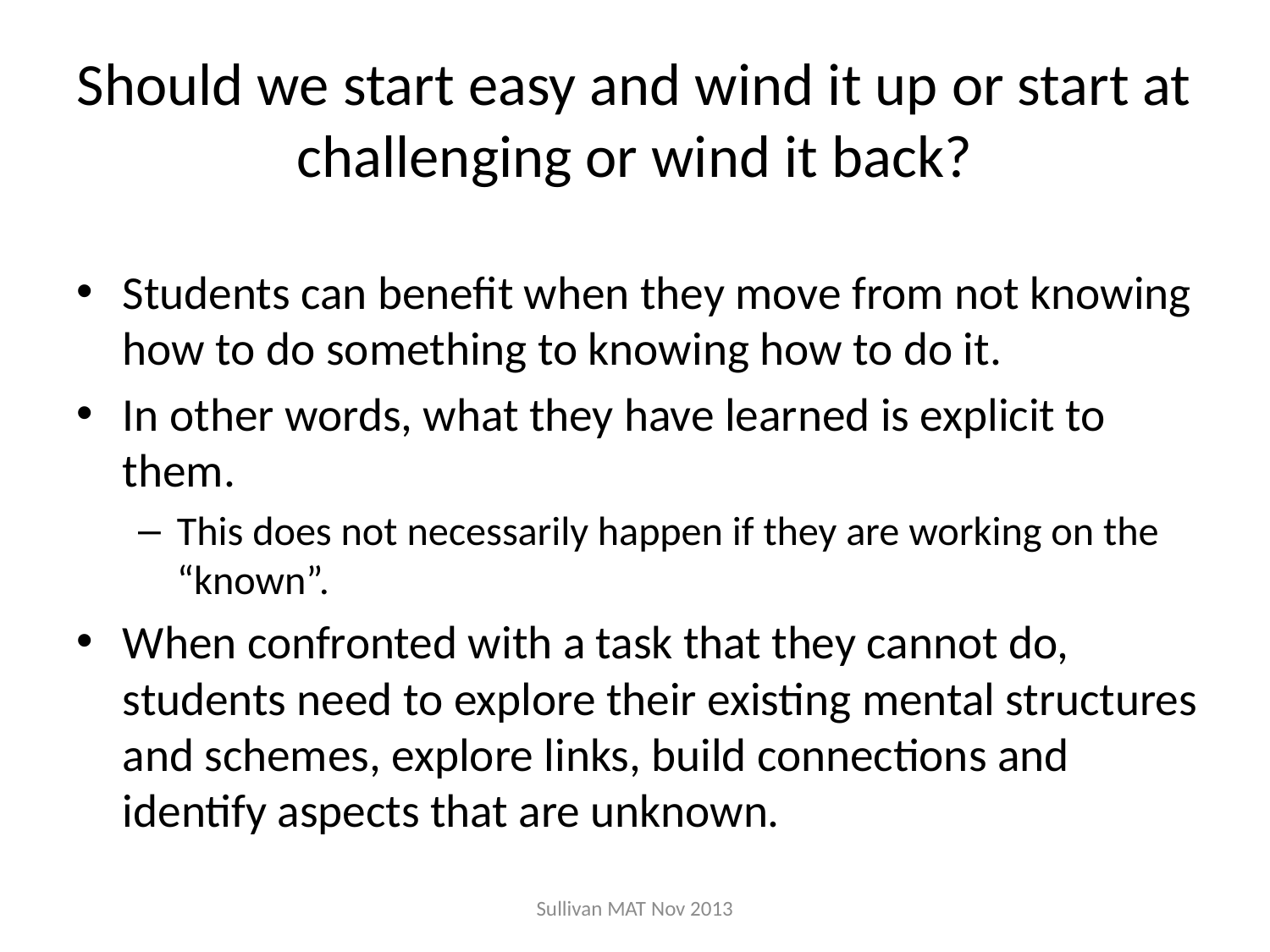

# Should we start easy and wind it up or start at challenging or wind it back?
Students can benefit when they move from not knowing how to do something to knowing how to do it.
In other words, what they have learned is explicit to them.
This does not necessarily happen if they are working on the “known”.
When confronted with a task that they cannot do, students need to explore their existing mental structures and schemes, explore links, build connections and identify aspects that are unknown.
Sullivan MAT Nov 2013